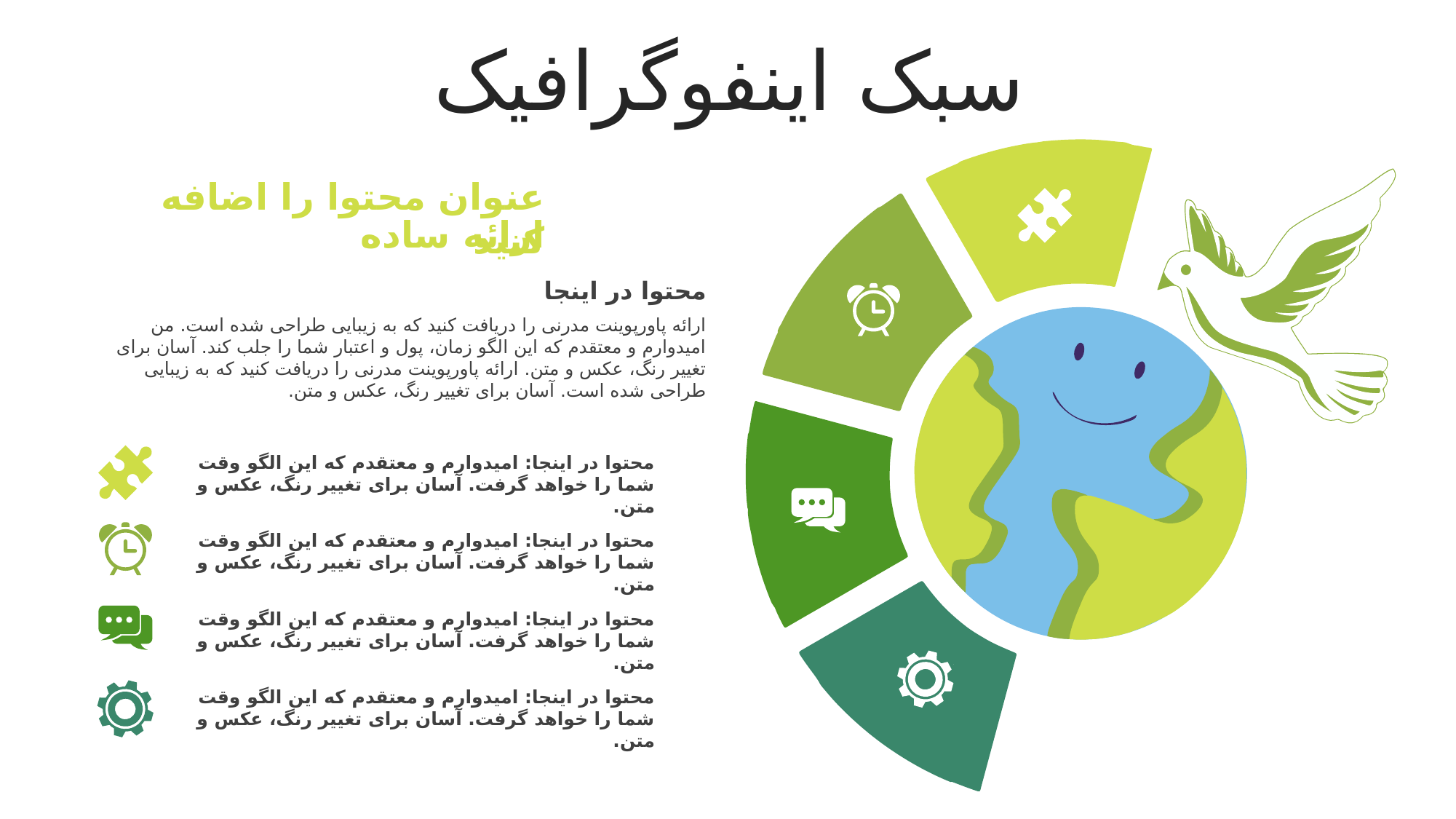

سبک اینفوگرافیک
عنوان محتوا را اضافه کنید
ارائه ساده

محتوا در اینجا
ارائه پاورپوینت مدرنی را دریافت کنید که به زیبایی طراحی شده است. من امیدوارم و معتقدم که این الگو زمان، پول و اعتبار شما را جلب کند. آسان برای تغییر رنگ، عکس و متن. ارائه پاورپوینت مدرنی را دریافت کنید که به زیبایی طراحی شده است. آسان برای تغییر رنگ، عکس و متن.

محتوا در اینجا: امیدوارم و معتقدم که این الگو وقت شما را خواهد گرفت. آسان برای تغییر رنگ، عکس و متن.

محتوا در اینجا: امیدوارم و معتقدم که این الگو وقت شما را خواهد گرفت. آسان برای تغییر رنگ، عکس و متن.
محتوا در اینجا: امیدوارم و معتقدم که این الگو وقت شما را خواهد گرفت. آسان برای تغییر رنگ، عکس و متن.

محتوا در اینجا: امیدوارم و معتقدم که این الگو وقت شما را خواهد گرفت. آسان برای تغییر رنگ، عکس و متن.